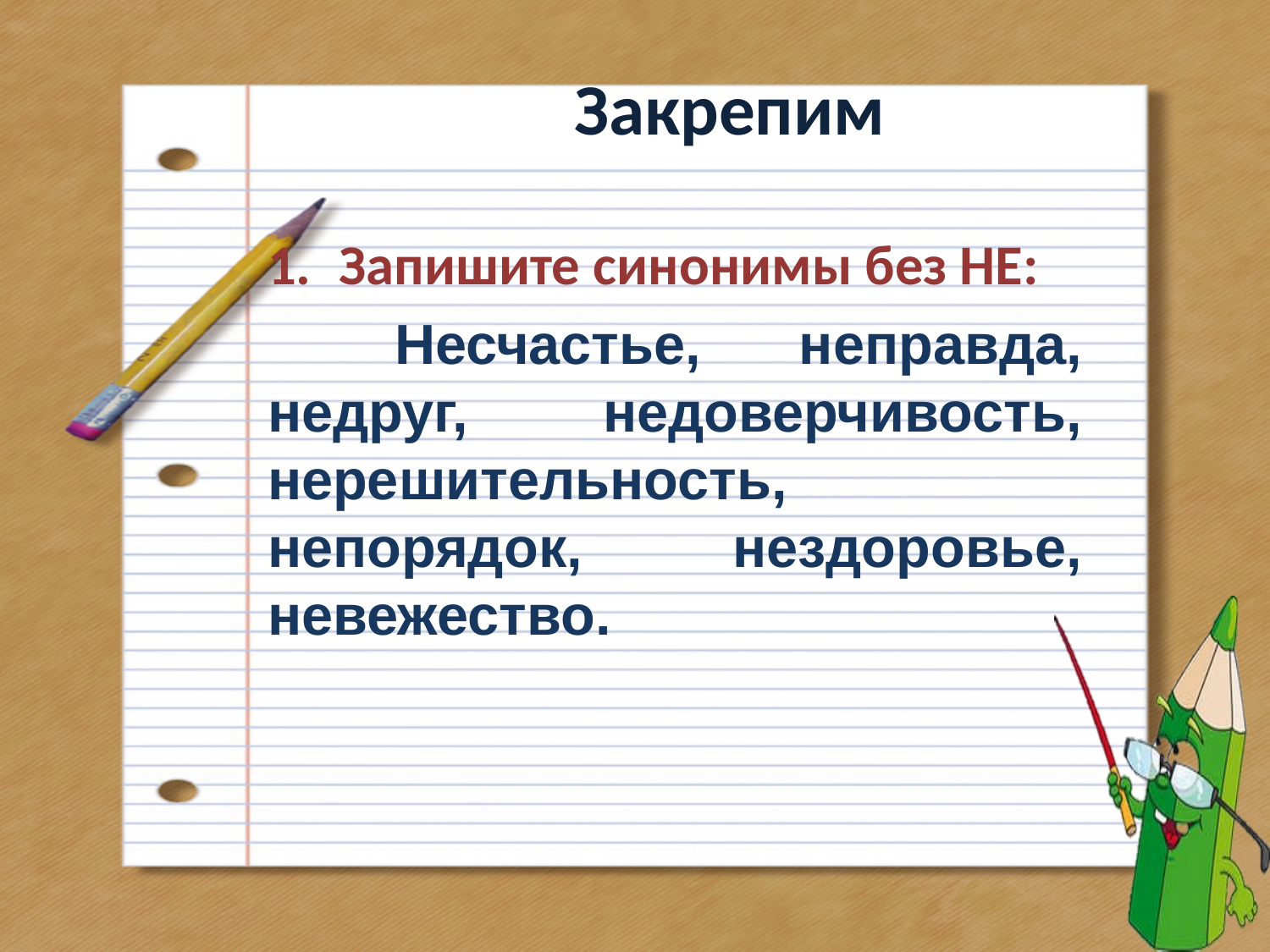

# Закрепим
Запишите синонимы без НЕ:
	Несчастье, неправда, недруг, недоверчивость, нерешительность, непорядок, нездоровье, невежество.